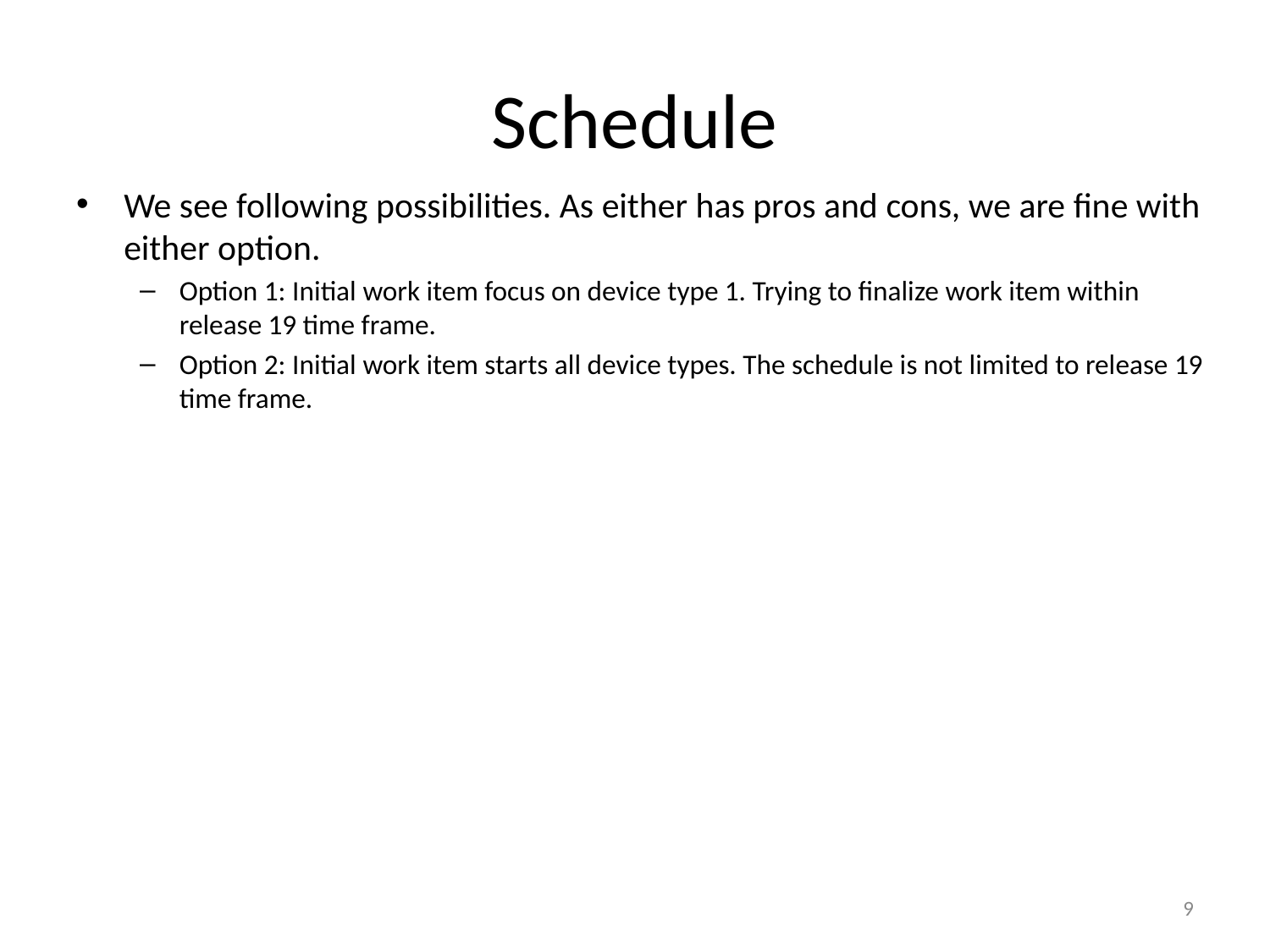

# Schedule
We see following possibilities. As either has pros and cons, we are fine with either option.
Option 1: Initial work item focus on device type 1. Trying to finalize work item within release 19 time frame.
Option 2: Initial work item starts all device types. The schedule is not limited to release 19 time frame.

9